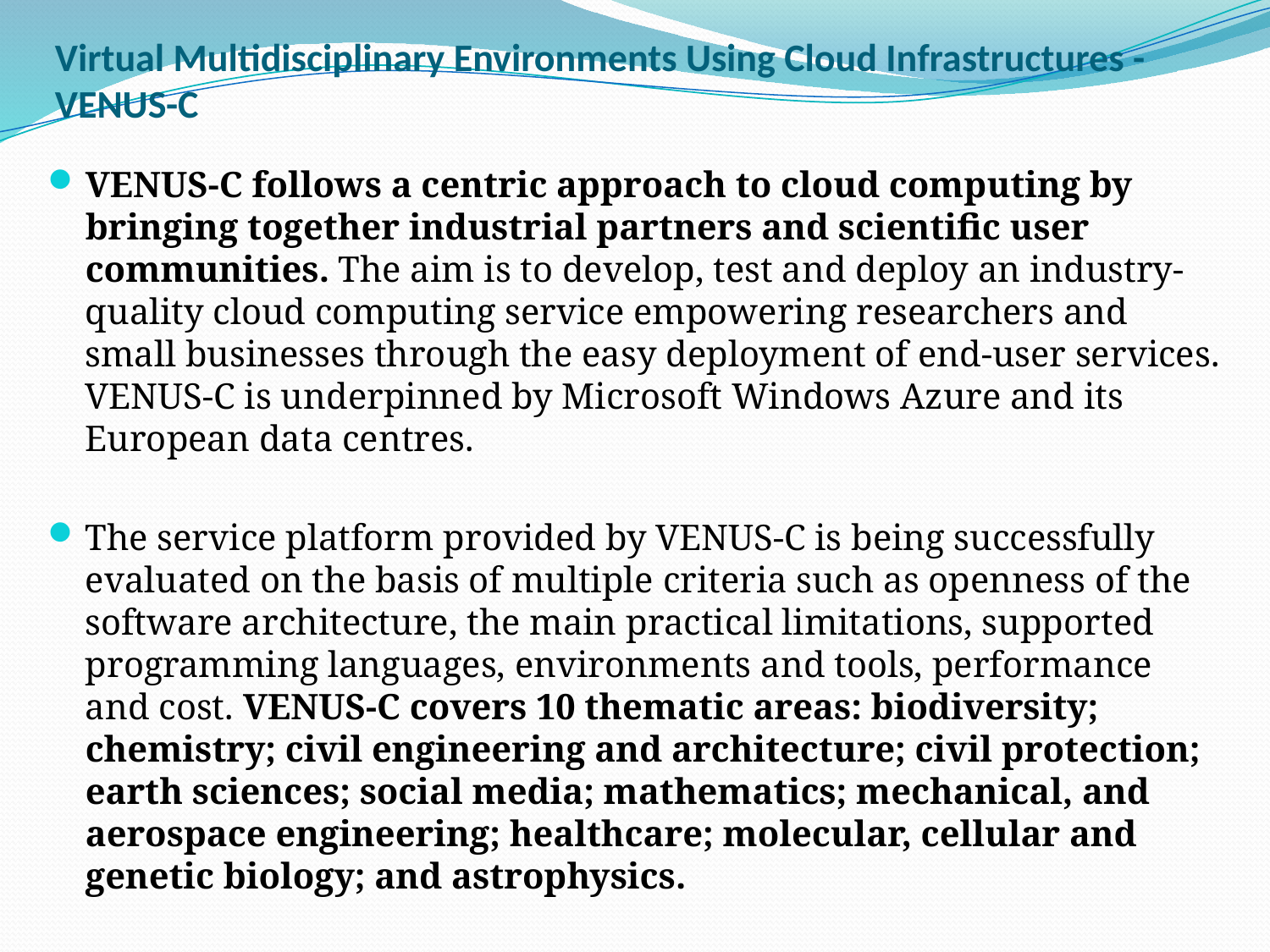

# Virtual Multidisciplinary Environments Using Cloud Infrastructures - VENUS-C
VENUS-C follows a centric approach to cloud computing by bringing together industrial partners and scientific user communities. The aim is to develop, test and deploy an industry-quality cloud computing service empowering researchers and small businesses through the easy deployment of end-user services. VENUS-C is underpinned by Microsoft Windows Azure and its European data centres.

The service platform provided by VENUS-C is being successfully evaluated on the basis of multiple criteria such as openness of the software architecture, the main practical limitations, supported programming languages, environments and tools, performance and cost. VENUS-C covers 10 thematic areas: biodiversity; chemistry; civil engineering and architecture; civil protection; earth sciences; social media; mathematics; mechanical, and aerospace engineering; healthcare; molecular, cellular and genetic biology; and astrophysics.